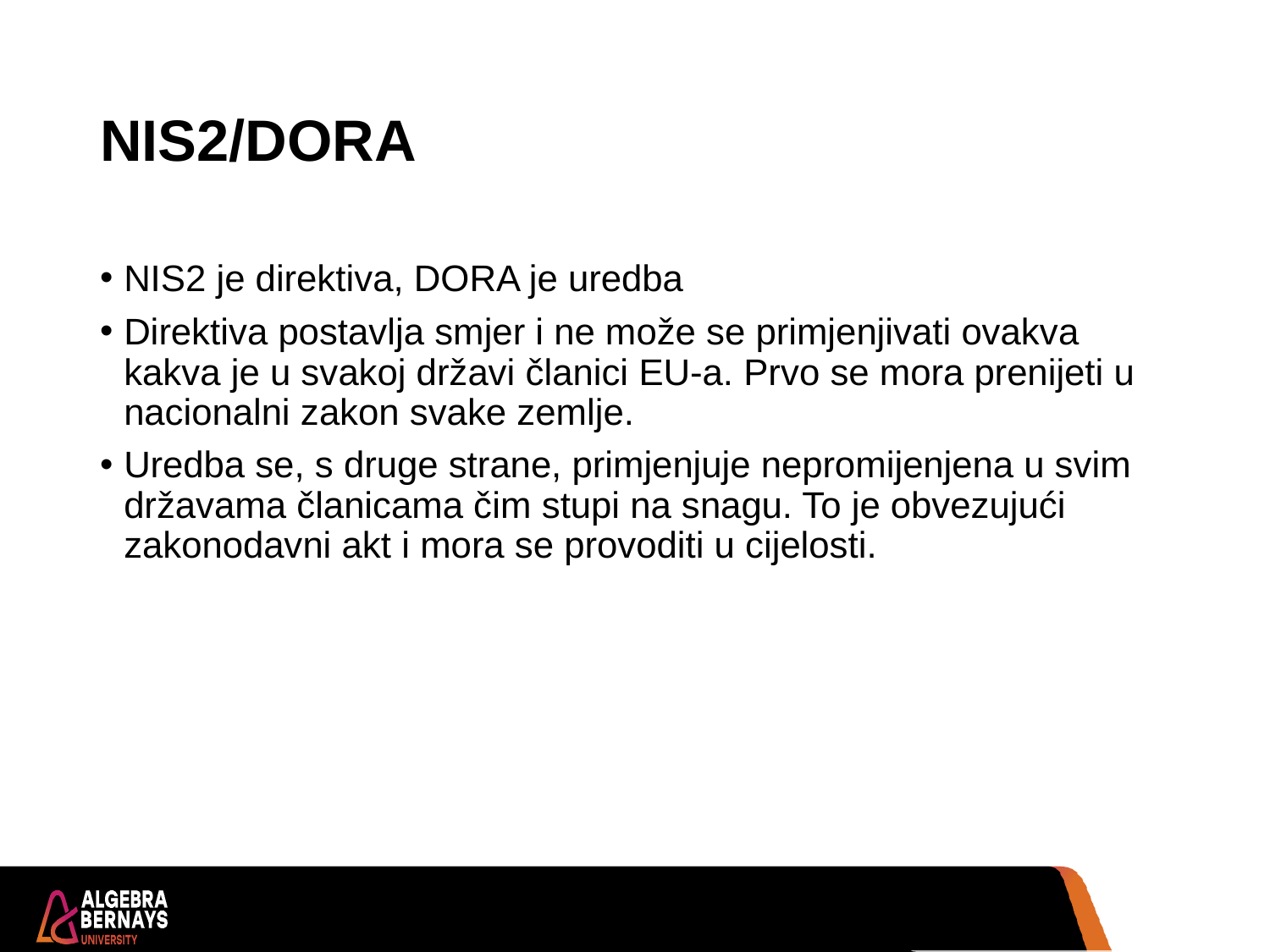

# NIS2/DORA
NIS2 je direktiva, DORA je uredba
Direktiva postavlja smjer i ne može se primjenjivati ovakva kakva je u svakoj državi članici EU-a. Prvo se mora prenijeti u nacionalni zakon svake zemlje.
Uredba se, s druge strane, primjenjuje nepromijenjena u svim državama članicama čim stupi na snagu. To je obvezujući zakonodavni akt i mora se provoditi u cijelosti.